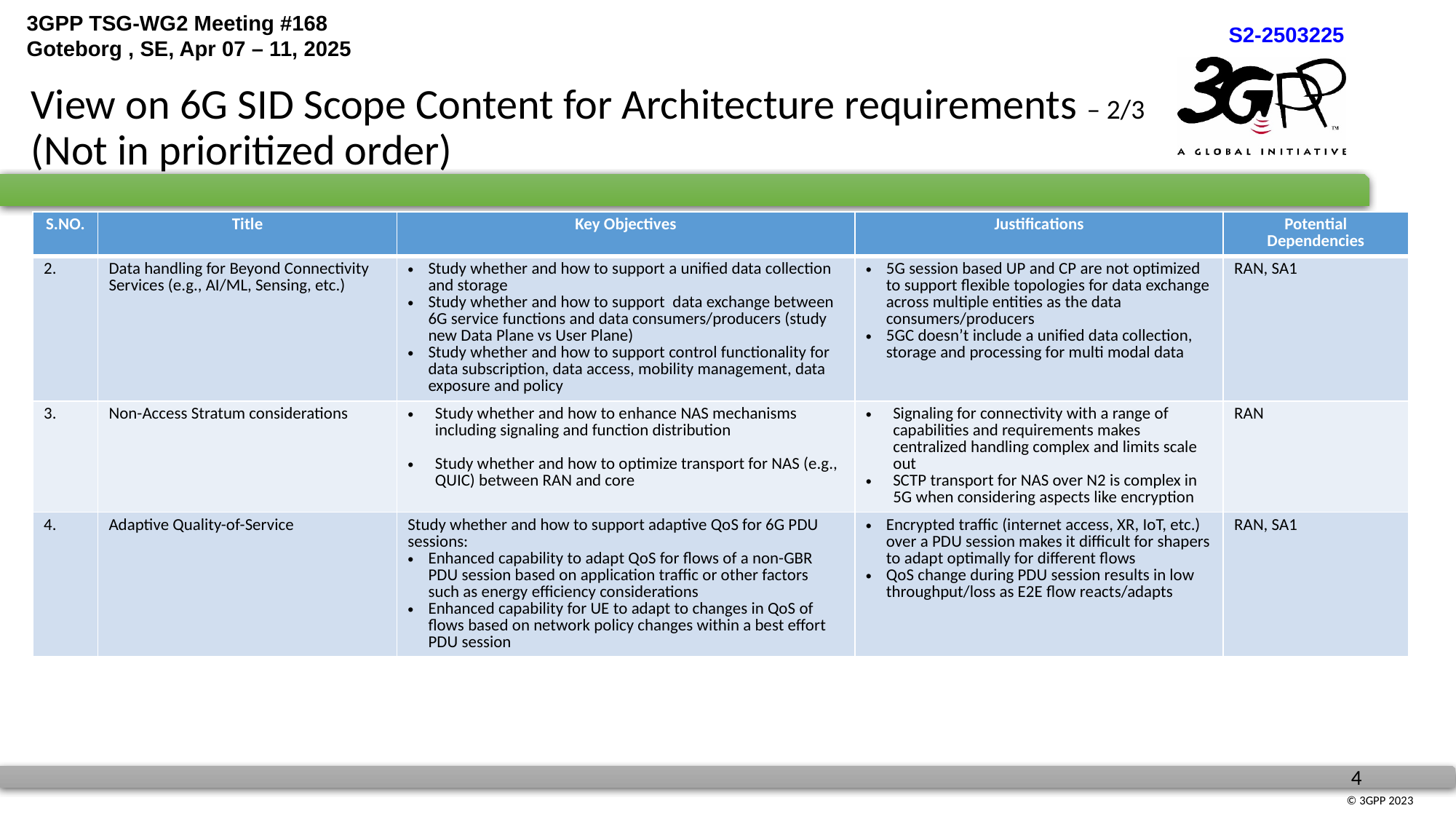

# View on 6G SID Scope Content for Architecture requirements – 2/3 (Not in prioritized order)
| S.NO. | Title | Key Objectives | Justifications | Potential Dependencies |
| --- | --- | --- | --- | --- |
| 2. | Data handling for Beyond Connectivity Services (e.g., AI/ML, Sensing, etc.) | Study whether and how to support a unified data collection and storage Study whether and how to support data exchange between 6G service functions and data consumers/producers (study new Data Plane vs User Plane) Study whether and how to support control functionality for data subscription, data access, mobility management, data exposure and policy | 5G session based UP and CP are not optimized to support flexible topologies for data exchange across multiple entities as the data consumers/producers 5GC doesn’t include a unified data collection, storage and processing for multi modal data | RAN, SA1 |
| 3. | Non-Access Stratum considerations | Study whether and how to enhance NAS mechanisms including signaling and function distribution Study whether and how to optimize transport for NAS (e.g., QUIC) between RAN and core | Signaling for connectivity with a range of capabilities and requirements makes centralized handling complex and limits scale out SCTP transport for NAS over N2 is complex in 5G when considering aspects like encryption | RAN |
| 4. | Adaptive Quality-of-Service | Study whether and how to support adaptive QoS for 6G PDU sessions: Enhanced capability to adapt QoS for flows of a non-GBR PDU session based on application traffic or other factors such as energy efficiency considerations Enhanced capability for UE to adapt to changes in QoS of flows based on network policy changes within a best effort PDU session | Encrypted traffic (internet access, XR, IoT, etc.) over a PDU session makes it difficult for shapers to adapt optimally for different flows QoS change during PDU session results in low throughput/loss as E2E flow reacts/adapts | RAN, SA1 |